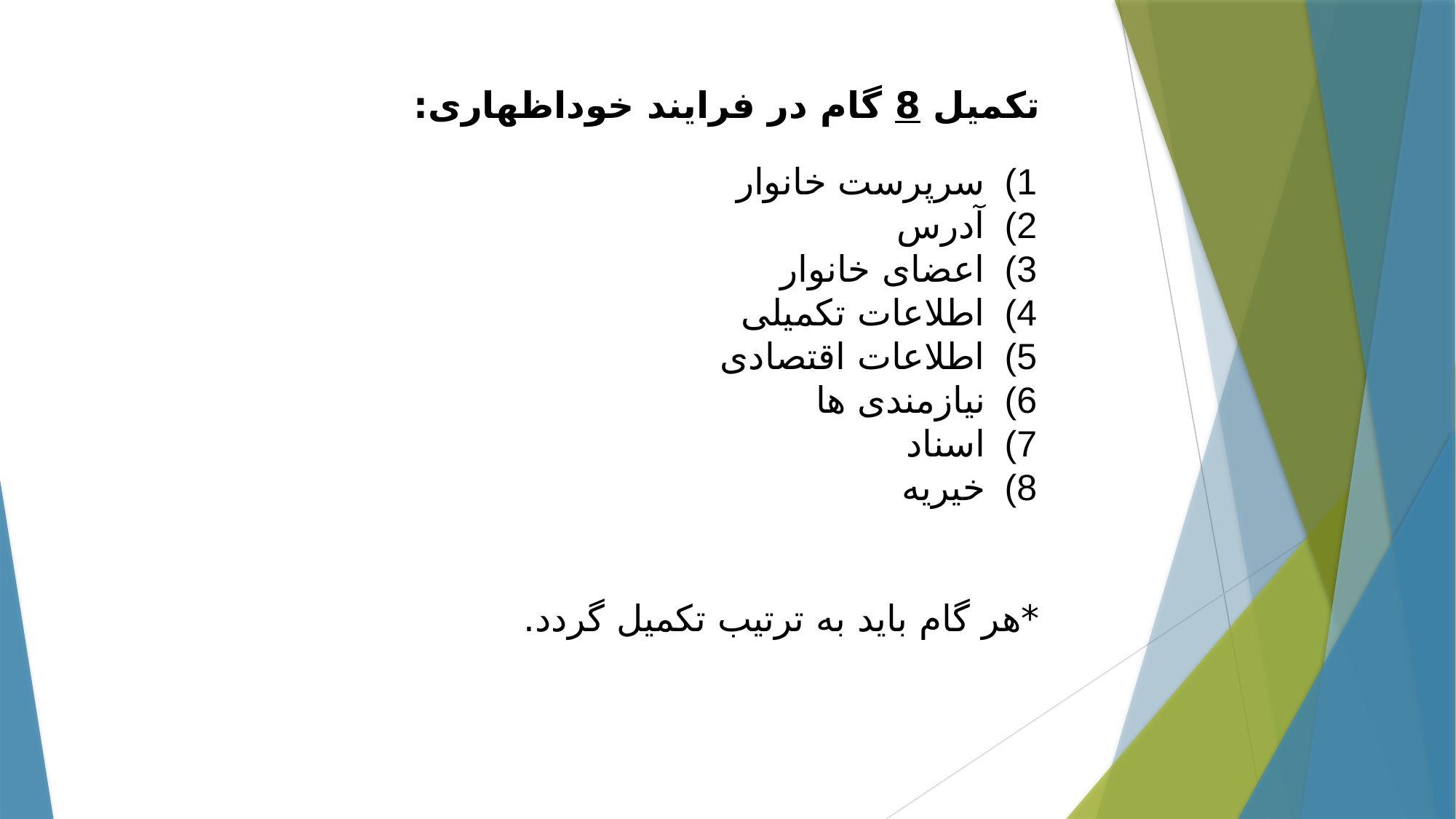

تکمیل 8 گام در فرایند خوداظهاری:

سرپرست خانوار
آدرس
اعضای خانوار
اطلاعات تکمیلی
اطلاعات اقتصادی
نیازمندی ها
اسناد
خیریه

*هر گام باید به ترتیب تکمیل گردد.